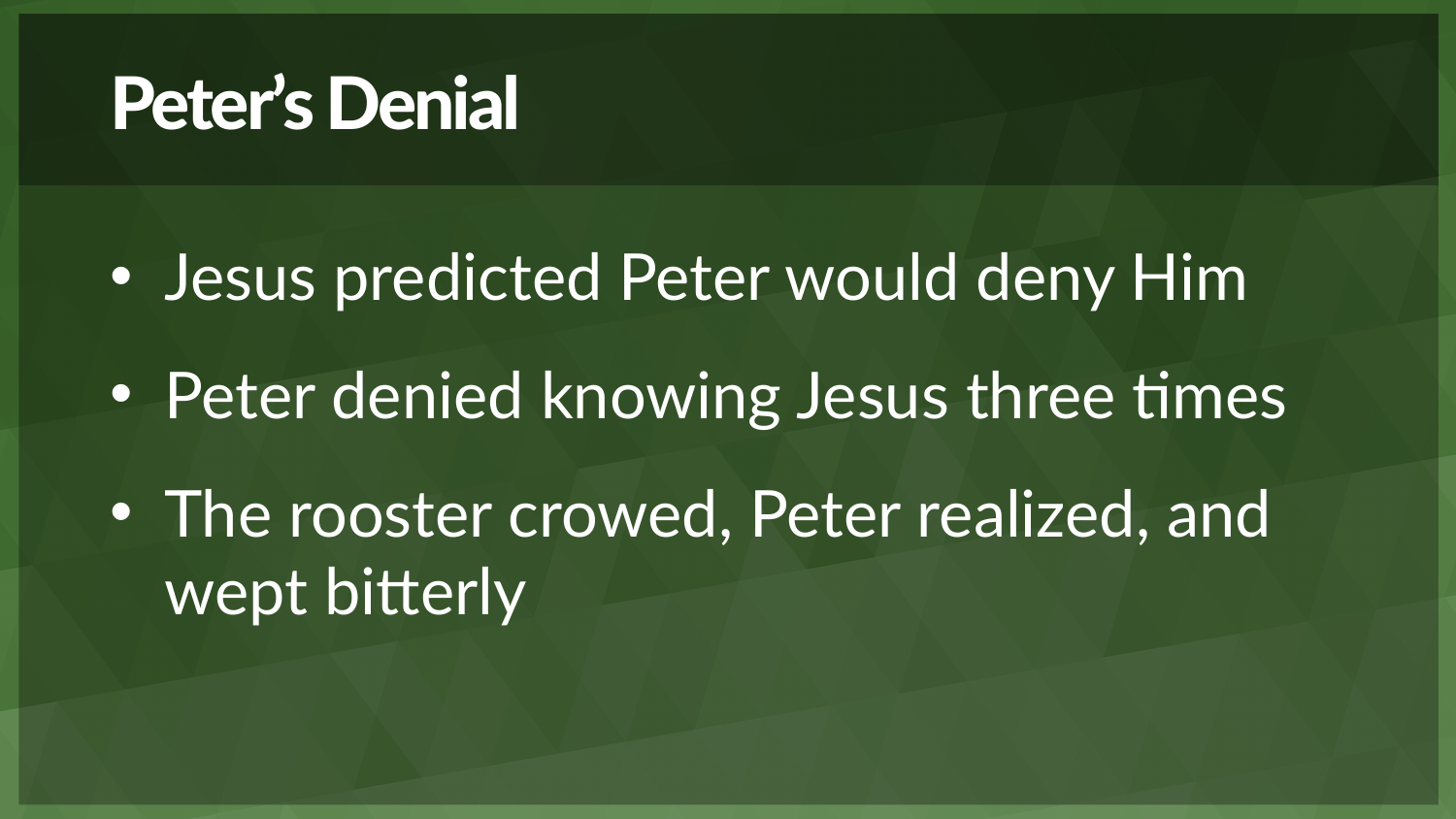

# Peter’s Denial
Jesus predicted Peter would deny Him
Peter denied knowing Jesus three times
The rooster crowed, Peter realized, and wept bitterly